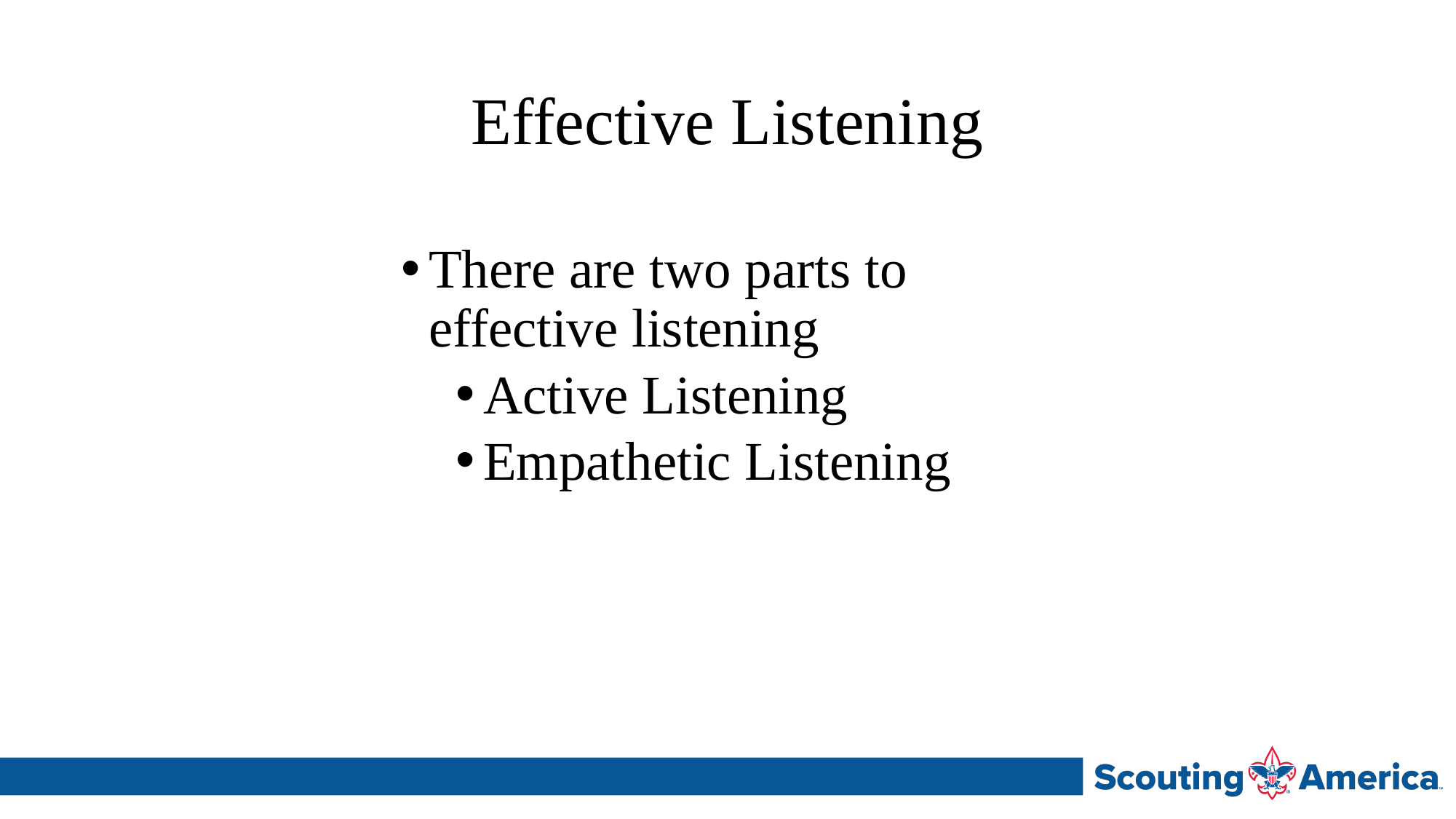

# Effective Listening
There are two parts to effective listening
Active Listening
Empathetic Listening